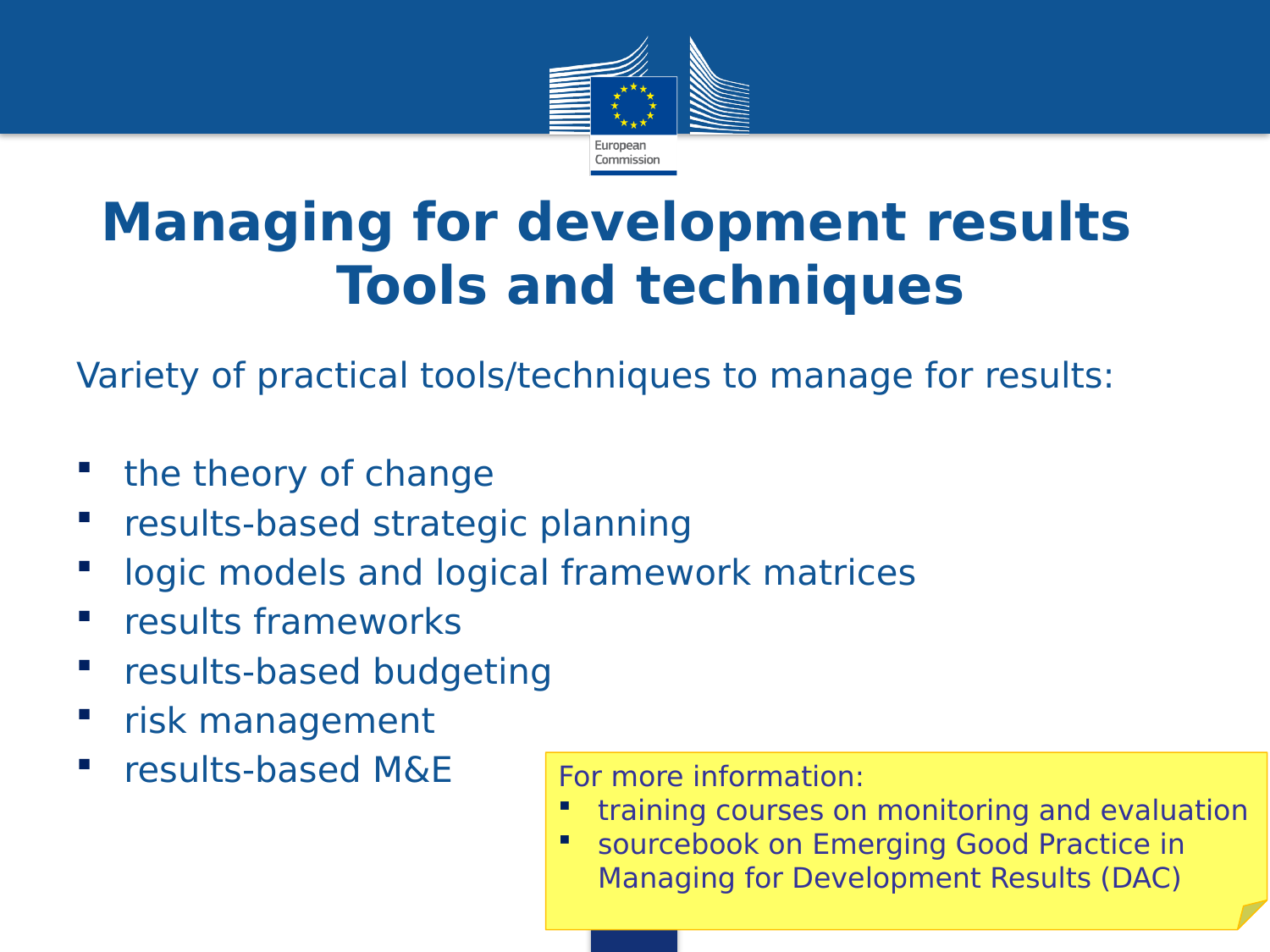

# Managing for development results Tools and techniques
Variety of practical tools/techniques to manage for results:

the theory of change
results-based strategic planning
logic models and logical framework matrices
results frameworks
results-based budgeting
risk management
results-based M&E
For more information:
training courses on monitoring and evaluation
sourcebook on Emerging Good Practice in
Managing for Development Results (DAC)